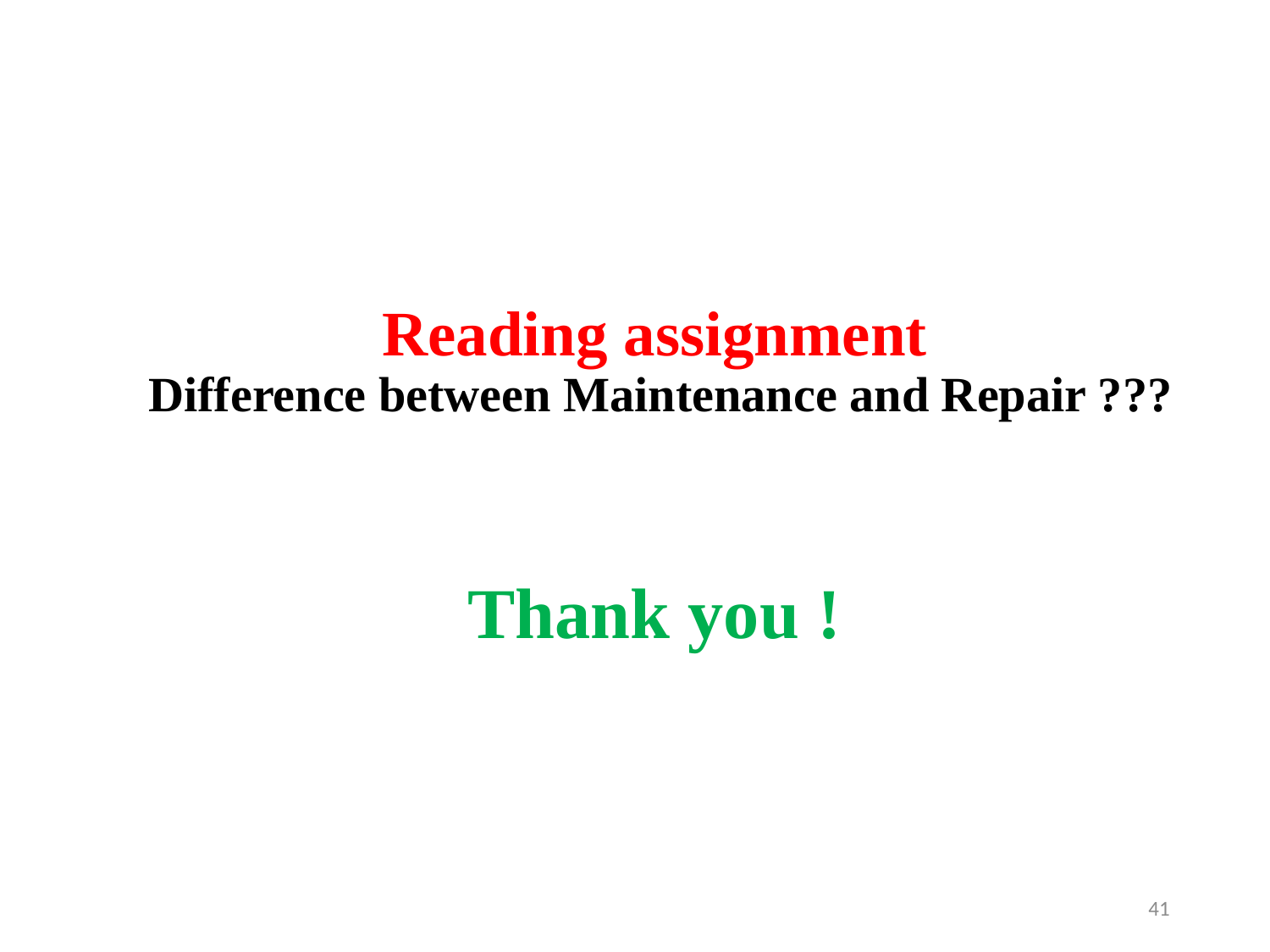

# Reading assignment Difference between Maintenance and Repair ??? Thank you !
41